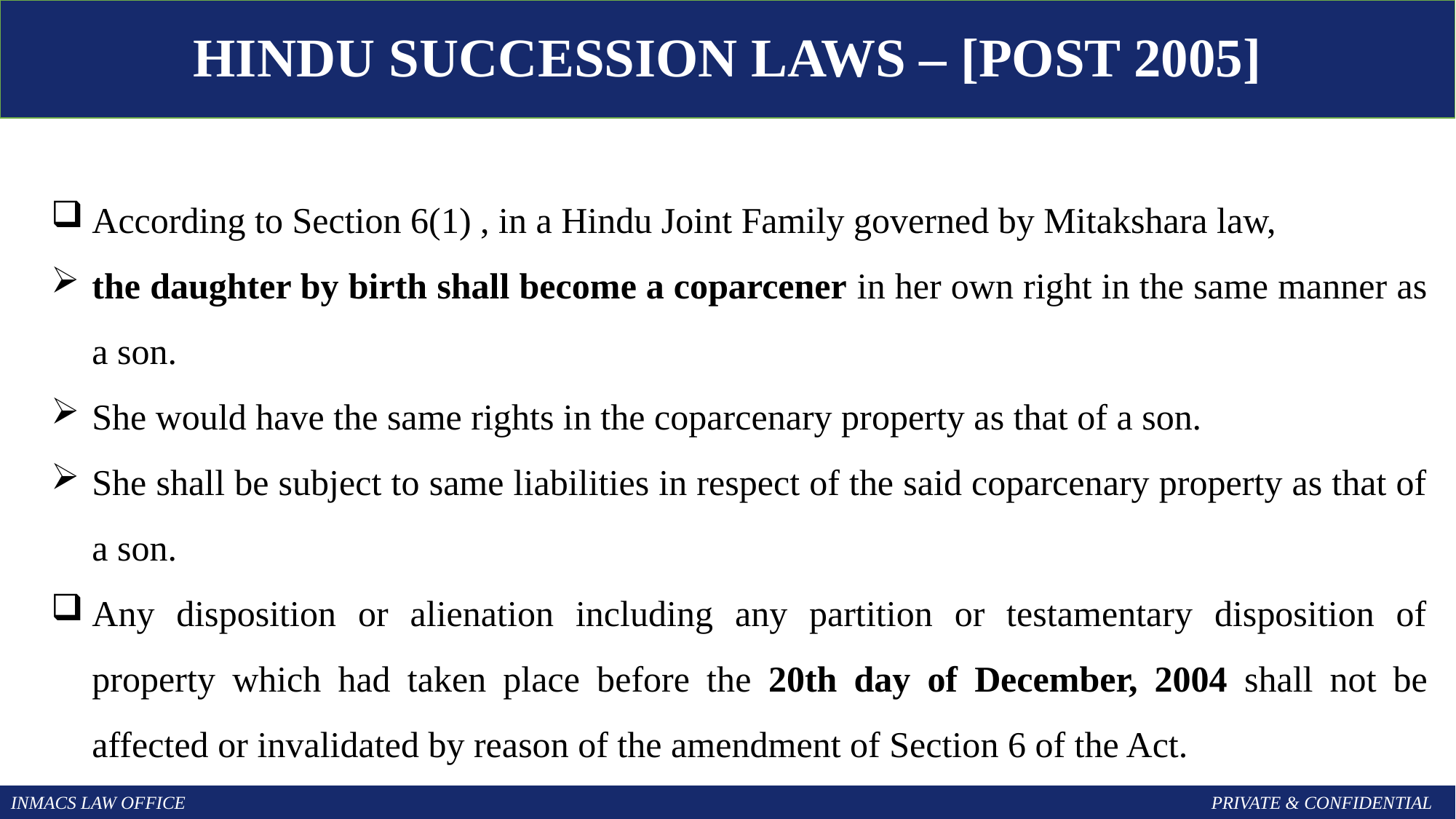

HINDU SUCCESSION LAWS – [POST 2005]
According to Section 6(1) , in a Hindu Joint Family governed by Mitakshara law,
the daughter by birth shall become a coparcener in her own right in the same manner as a son.
She would have the same rights in the coparcenary property as that of a son.
She shall be subject to same liabilities in respect of the said coparcenary property as that of a son.
Any disposition or alienation including any partition or testamentary disposition of property which had taken place before the 20th day of December, 2004 shall not be affected or invalidated by reason of the amendment of Section 6 of the Act.
INMACS LAW OFFICE										PRIVATE & CONFIDENTIAL